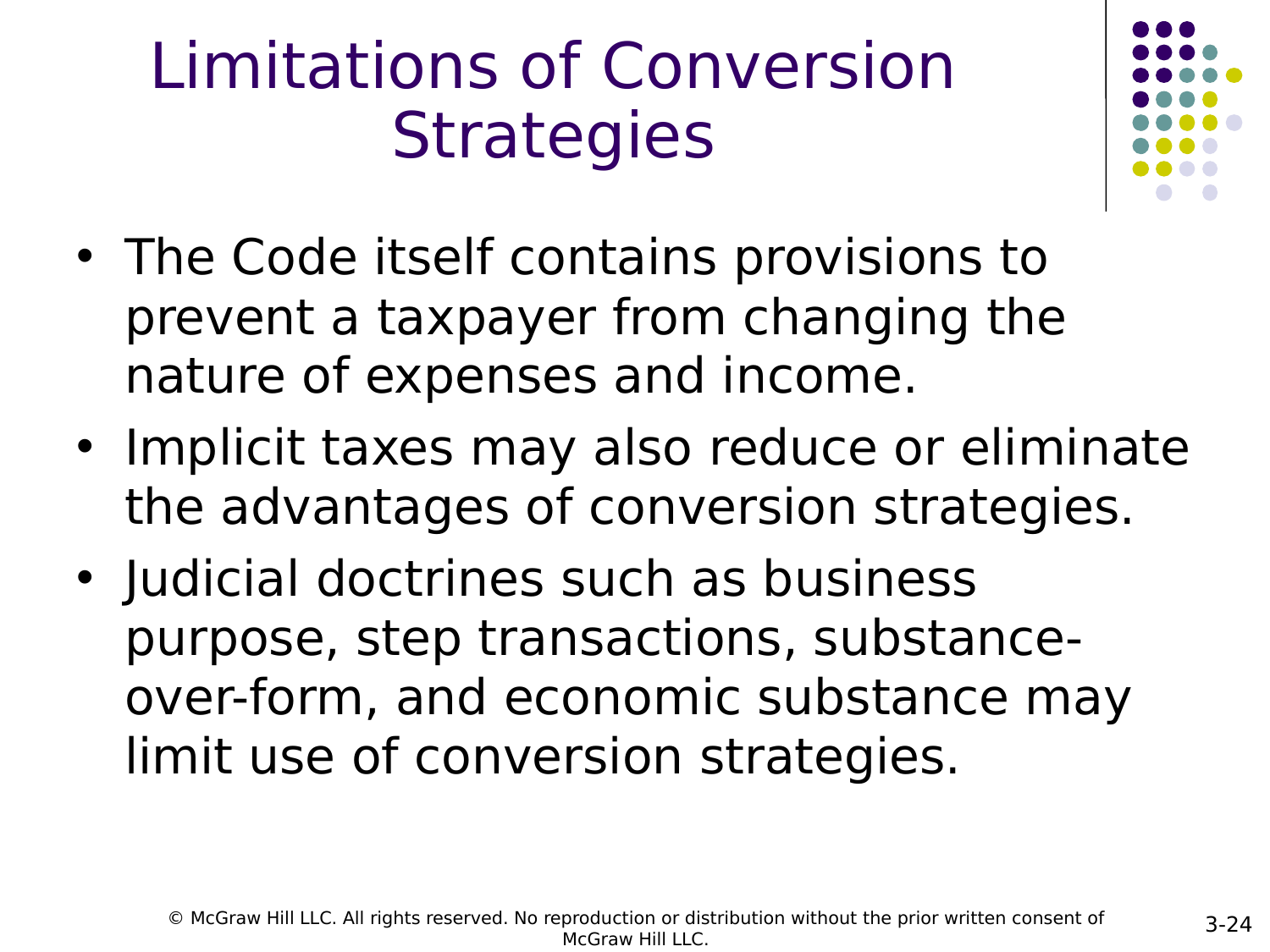

# Limitations of Conversion Strategies
The Code itself contains provisions to prevent a taxpayer from changing the nature of expenses and income.
Implicit taxes may also reduce or eliminate the advantages of conversion strategies.
Judicial doctrines such as business purpose, step transactions, substance-over-form, and economic substance may limit use of conversion strategies.
3-24